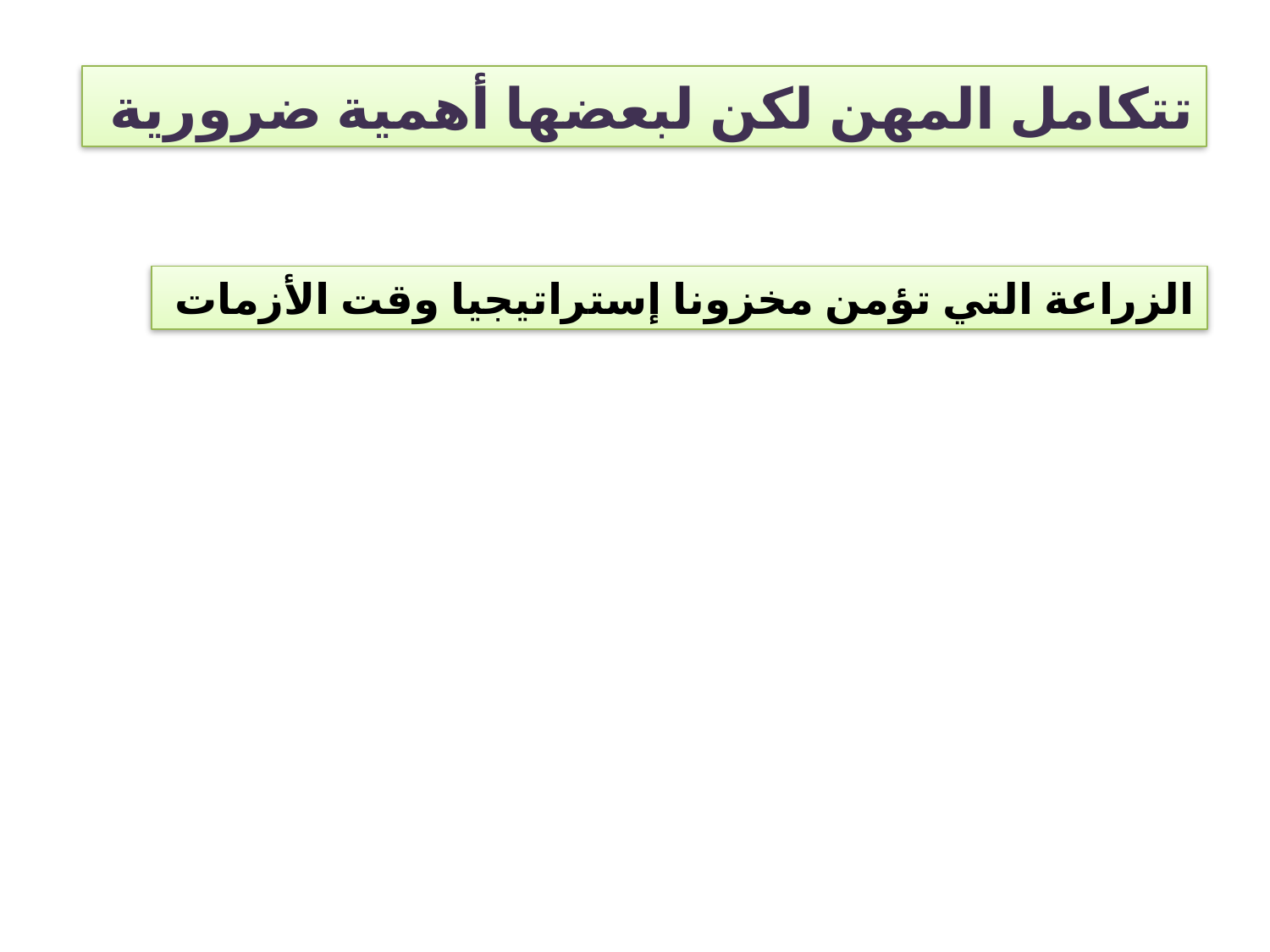

تتكامل المهن لكن لبعضها أهمية ضرورية
الزراعة التي تؤمن مخزونا إستراتيجيا وقت الأزمات